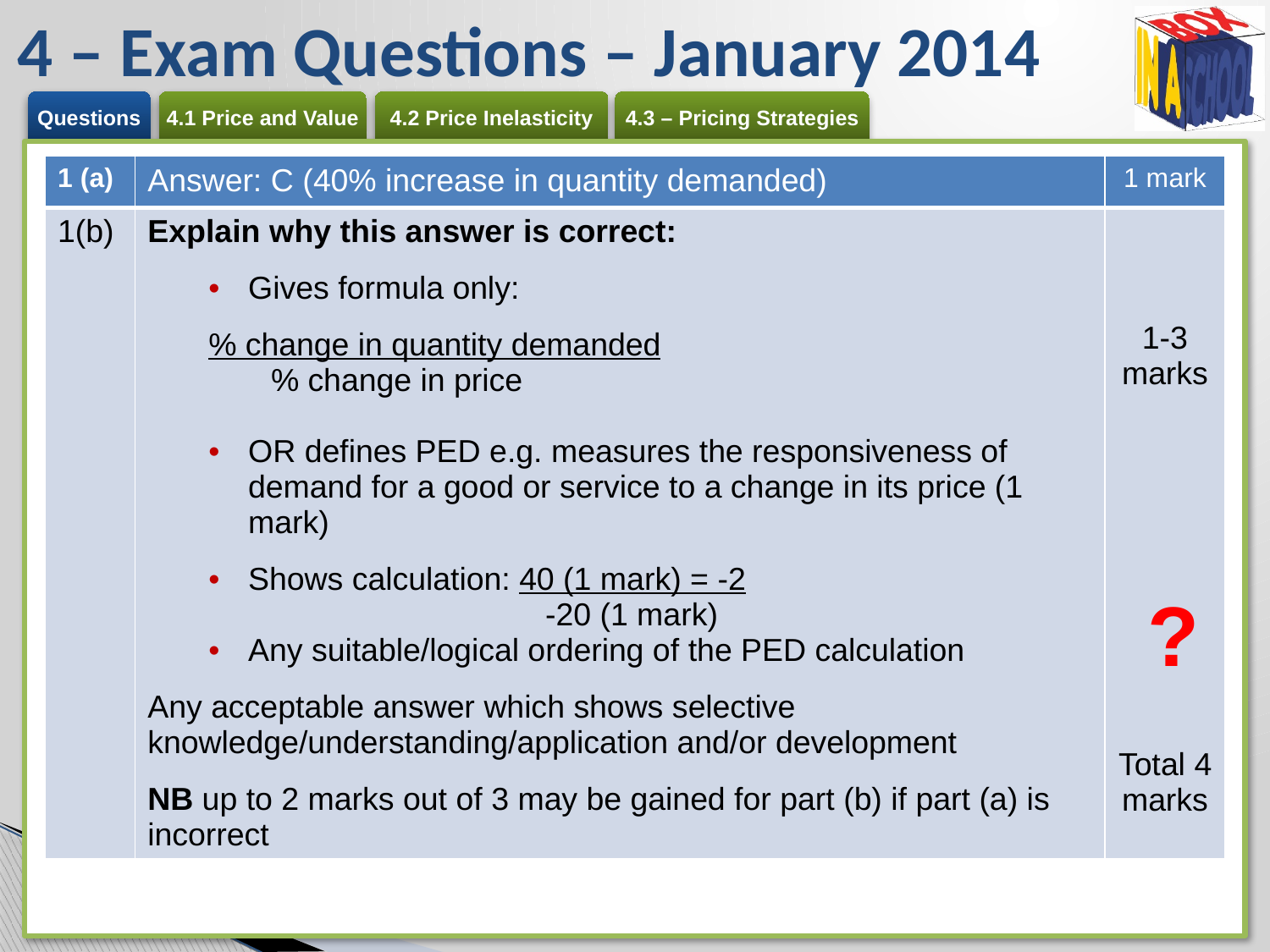

# 4 – Exam Questions – January 2014
| 1 (a) | Answer: C (40% increase in quantity demanded) | 1 mark |
| --- | --- | --- |
| 1(b) | Explain why this answer is correct: Gives formula only: % change in quantity demanded % change in price OR defines PED e.g. measures the responsiveness of demand for a good or service to a change in its price (1 mark) Shows calculation: 40 (1 mark) = -2 -20 (1 mark) Any suitable/logical ordering of the PED calculation Any acceptable answer which shows selective knowledge/understanding/application and/or development NB up to 2 marks out of 3 may be gained for part (b) if part (a) is incorrect | 1-3 marks Total 4 marks |
?